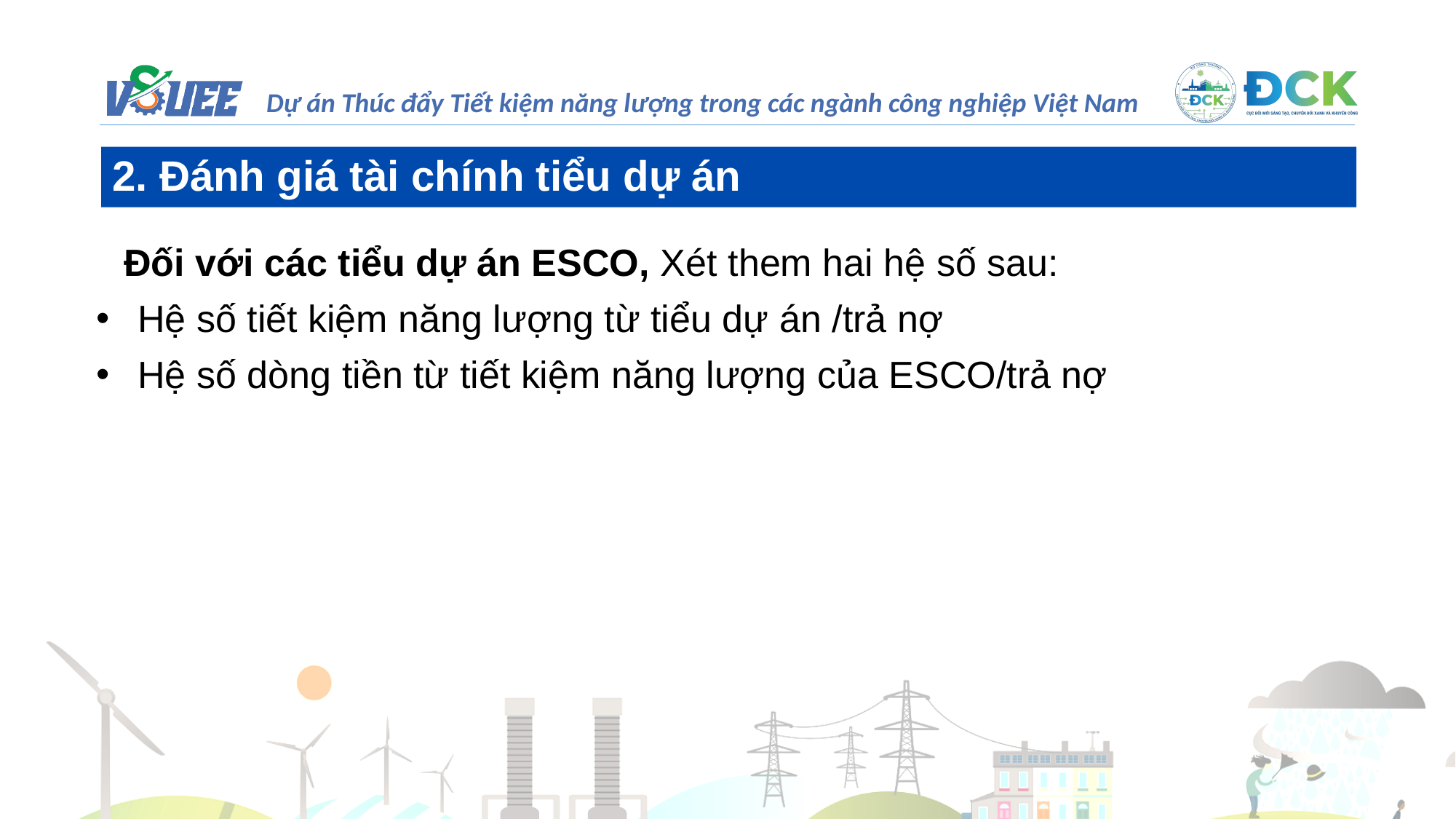

2. Đánh giá tài chính tiểu dự án
Đối với các tiểu dự án ESCO, Xét them hai hệ số sau:
Hệ số tiết kiệm năng lượng từ tiểu dự án /trả nợ
Hệ số dòng tiền từ tiết kiệm năng lượng của ESCO/trả nợ